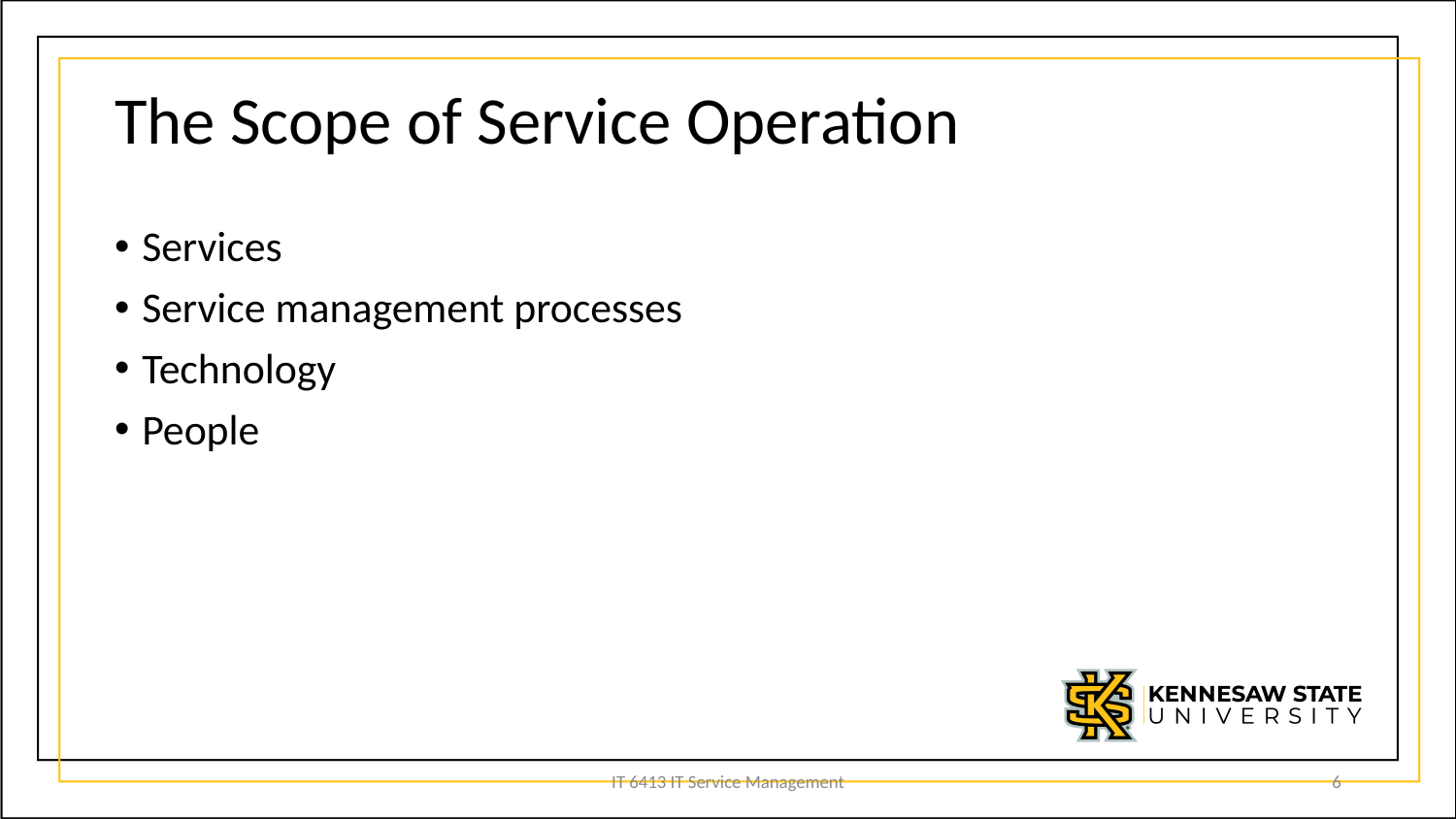

# The Scope of Service Operation
Services
Service management processes
Technology
People
IT 6413 IT Service Management
6